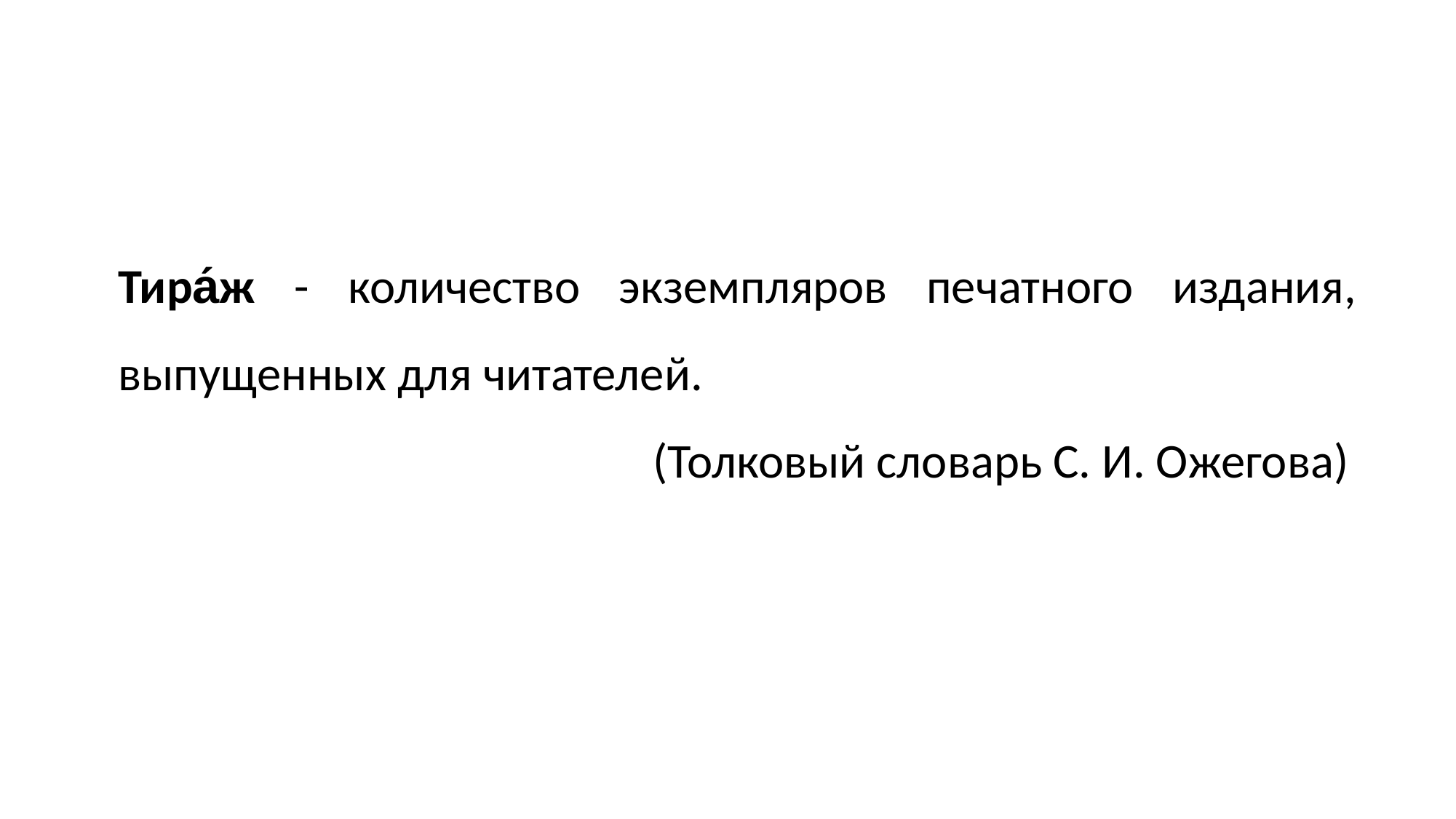

Тира́ж - количество экземпляров печатного издания, выпущенных для читателей.
                                                 (Толковый словарь С. И. Ожегова)